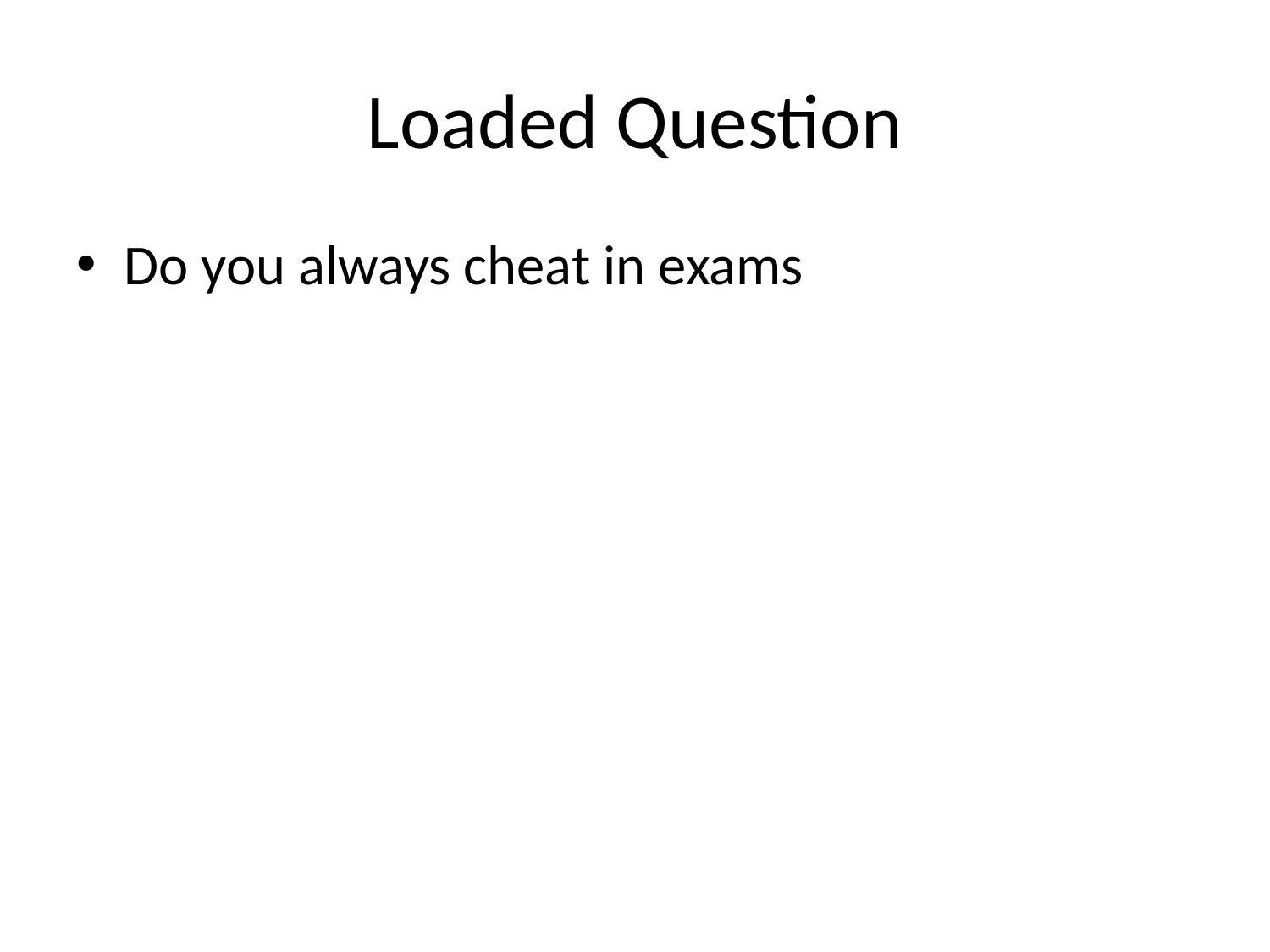

# Loaded Question
Do you always cheat in exams